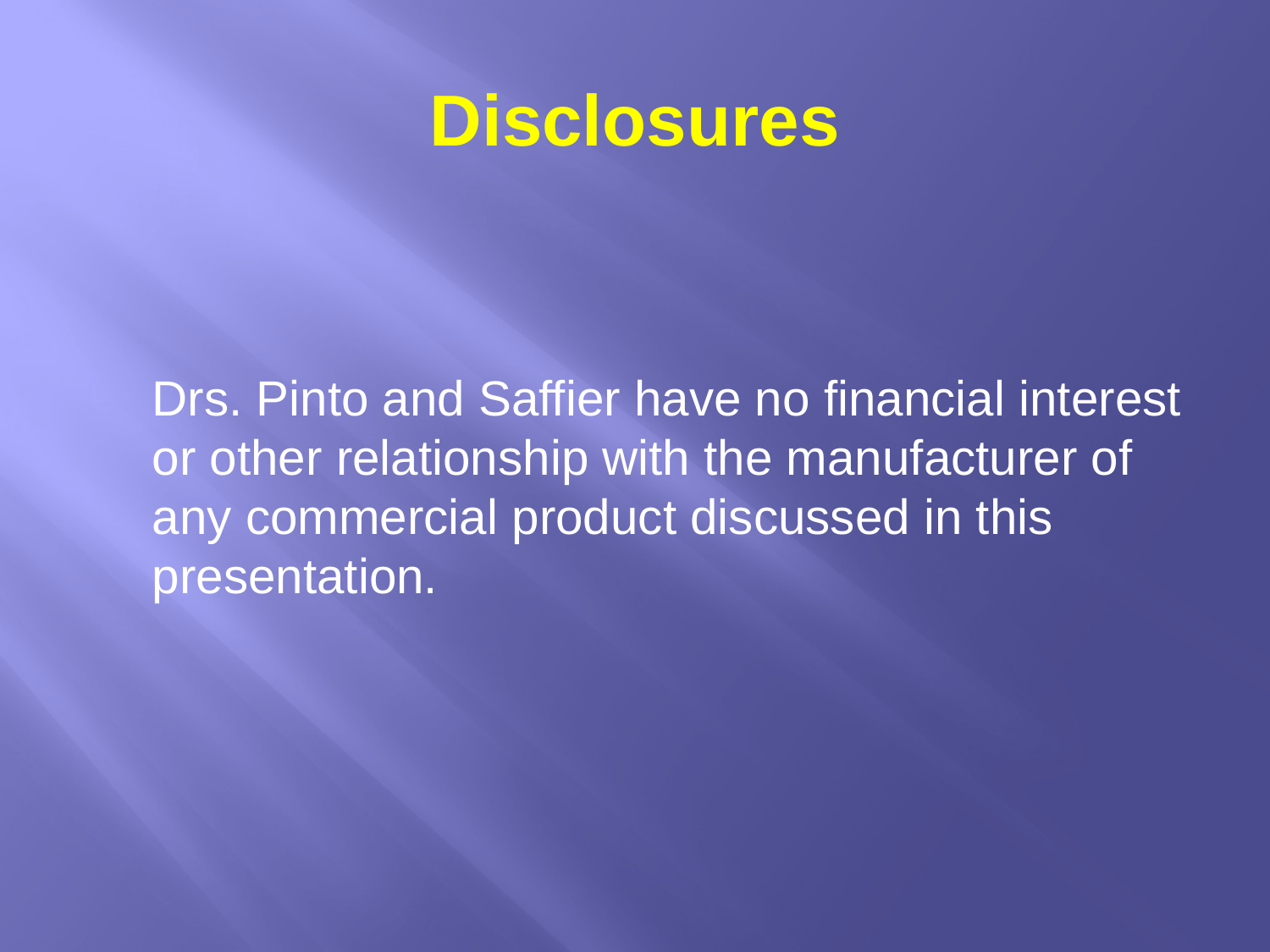

# Disclosures

	Drs. Pinto and Saffier have no financial interest or other relationship with the manufacturer of any commercial product discussed in this presentation.